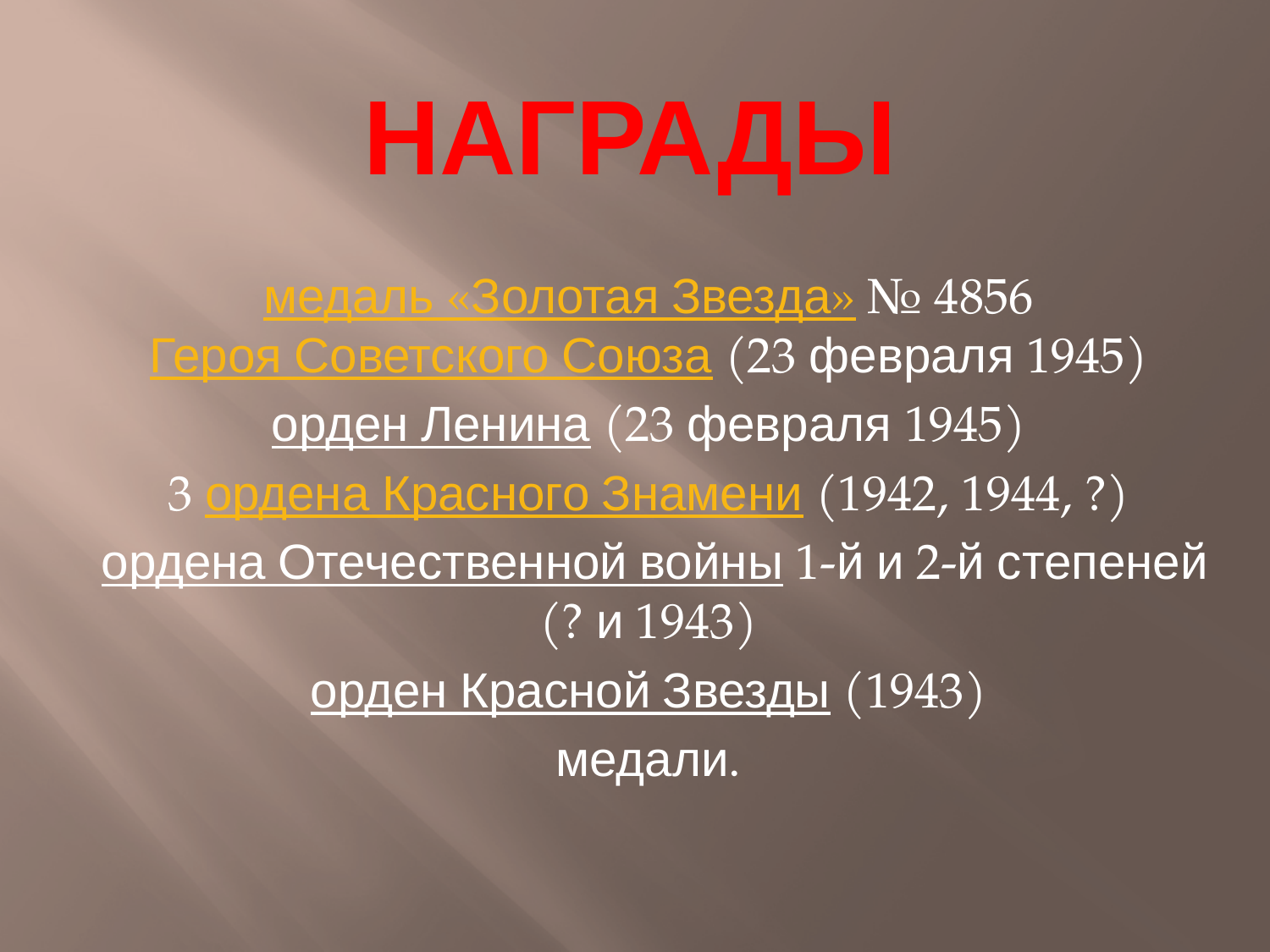

# Награды
медаль «Золотая Звезда» № 4856 Героя Советского Союза (23 февраля 1945)
орден Ленина (23 февраля 1945)
3 ордена Красного Знамени (1942, 1944, ?)
ордена Отечественной войны 1-й и 2-й степеней (? и 1943)
орден Красной Звезды (1943)
медали.